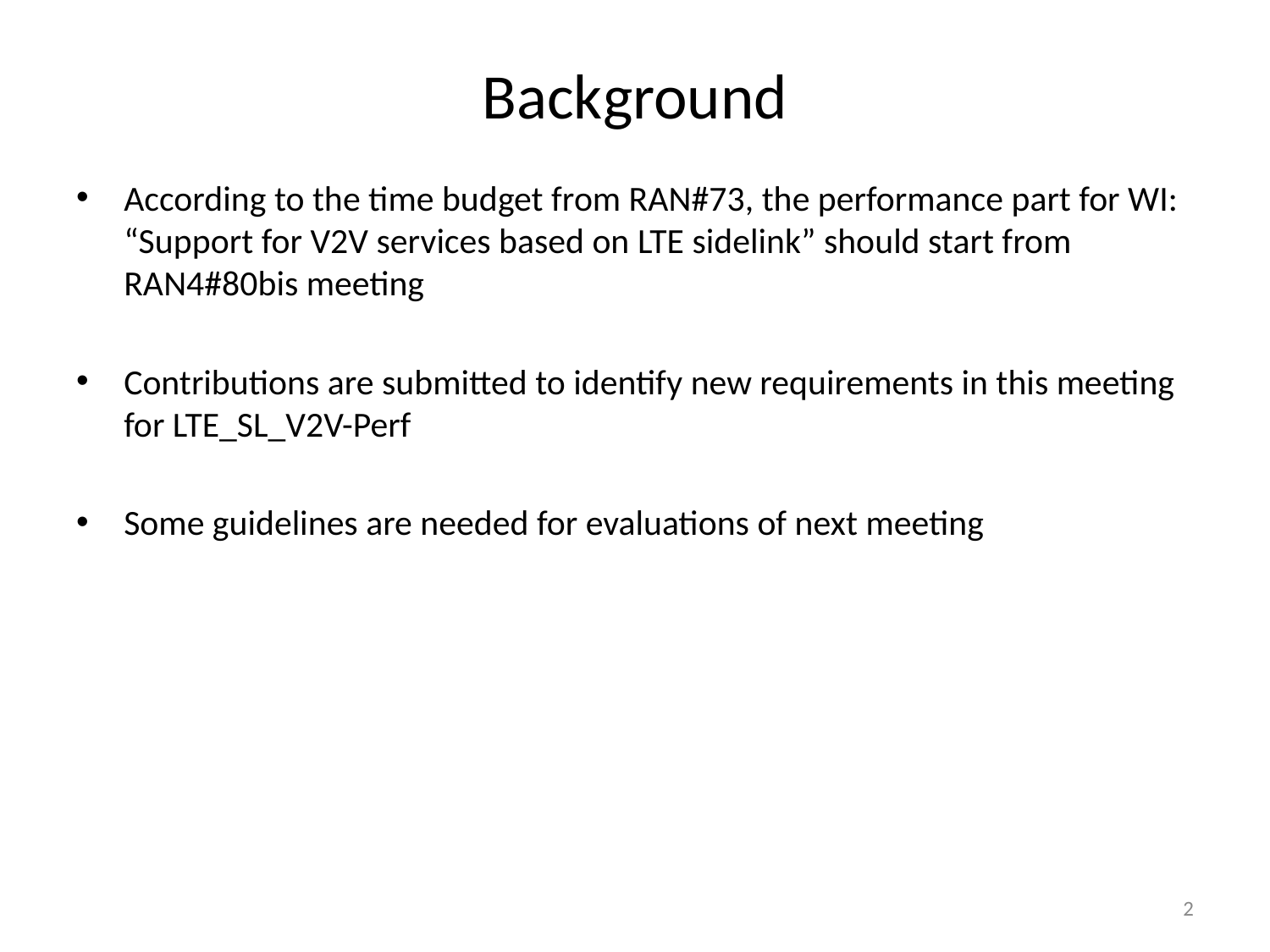

# Background
According to the time budget from RAN#73, the performance part for WI: “Support for V2V services based on LTE sidelink” should start from RAN4#80bis meeting

Contributions are submitted to identify new requirements in this meeting for LTE_SL_V2V-Perf

Some guidelines are needed for evaluations of next meeting

2